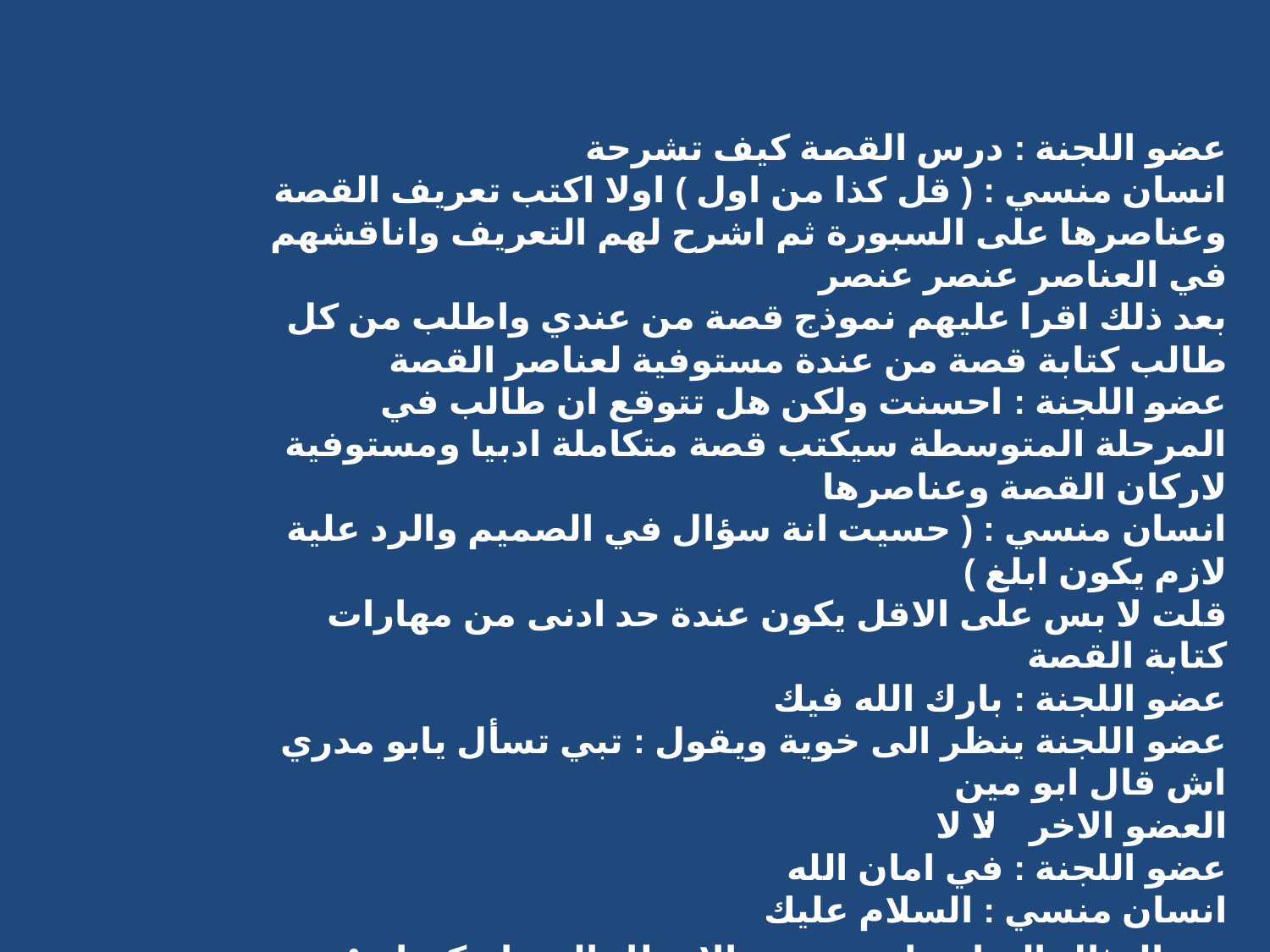

عضو اللجنة : درس القصة كيف تشرحة
انسان منسي : ( قل كذا من اول ) اولا اكتب تعريف القصة وعناصرها على السبورة ثم اشرح لهم التعريف واناقشهم في العناصر عنصر عنصر
بعد ذلك اقرا عليهم نموذج قصة من عندي واطلب من كل طالب كتابة قصة من عندة مستوفية لعناصر القصة
عضو اللجنة : احسنت ولكن هل تتوقع ان طالب في المرحلة المتوسطة سيكتب قصة متكاملة ادبيا ومستوفية لاركان القصة وعناصرها
انسان منسي : ( حسيت انة سؤال في الصميم والرد علية لازم يكون ابلغ )
قلت لا بس على الاقل يكون عندة حد ادنى من مهارات كتابة القصة
عضو اللجنة : بارك الله فيك
عضو اللجنة ينظر الى خوية ويقول : تبي تسأل يابو مدري اش قال ابو مين
العضو الاخر : لا لا
عضو اللجنة : في امان الله
انسان منسي : السلام عليك
من المثال السابق استخرجي الاخطاء التي ارتكبها الفريقين.